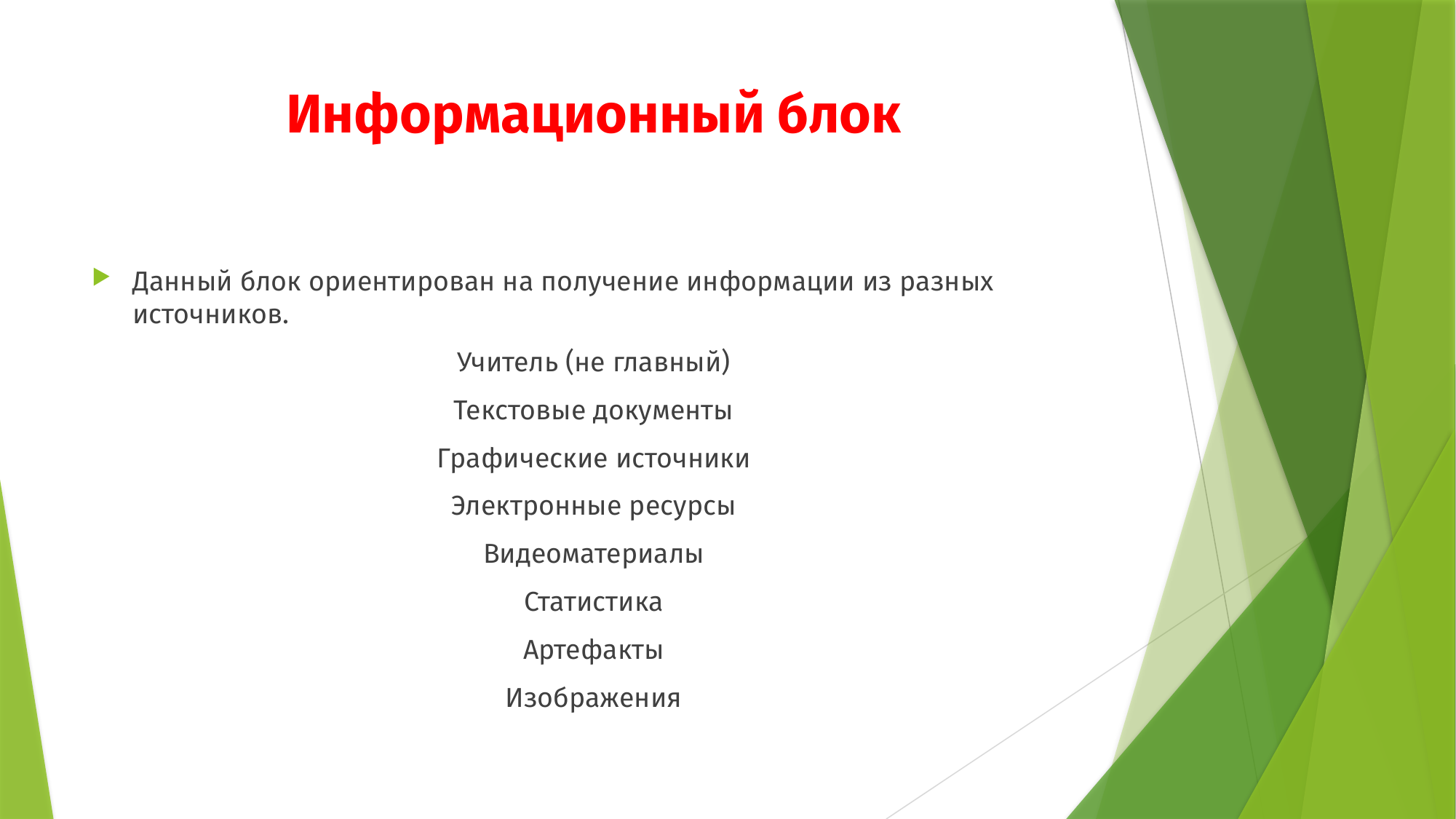

# Информационный блок
Данный блок ориентирован на получение информации из разных источников.
Учитель (не главный)
Текстовые документы
Графические источники
Электронные ресурсы
Видеоматериалы
Статистика
Артефакты
Изображения